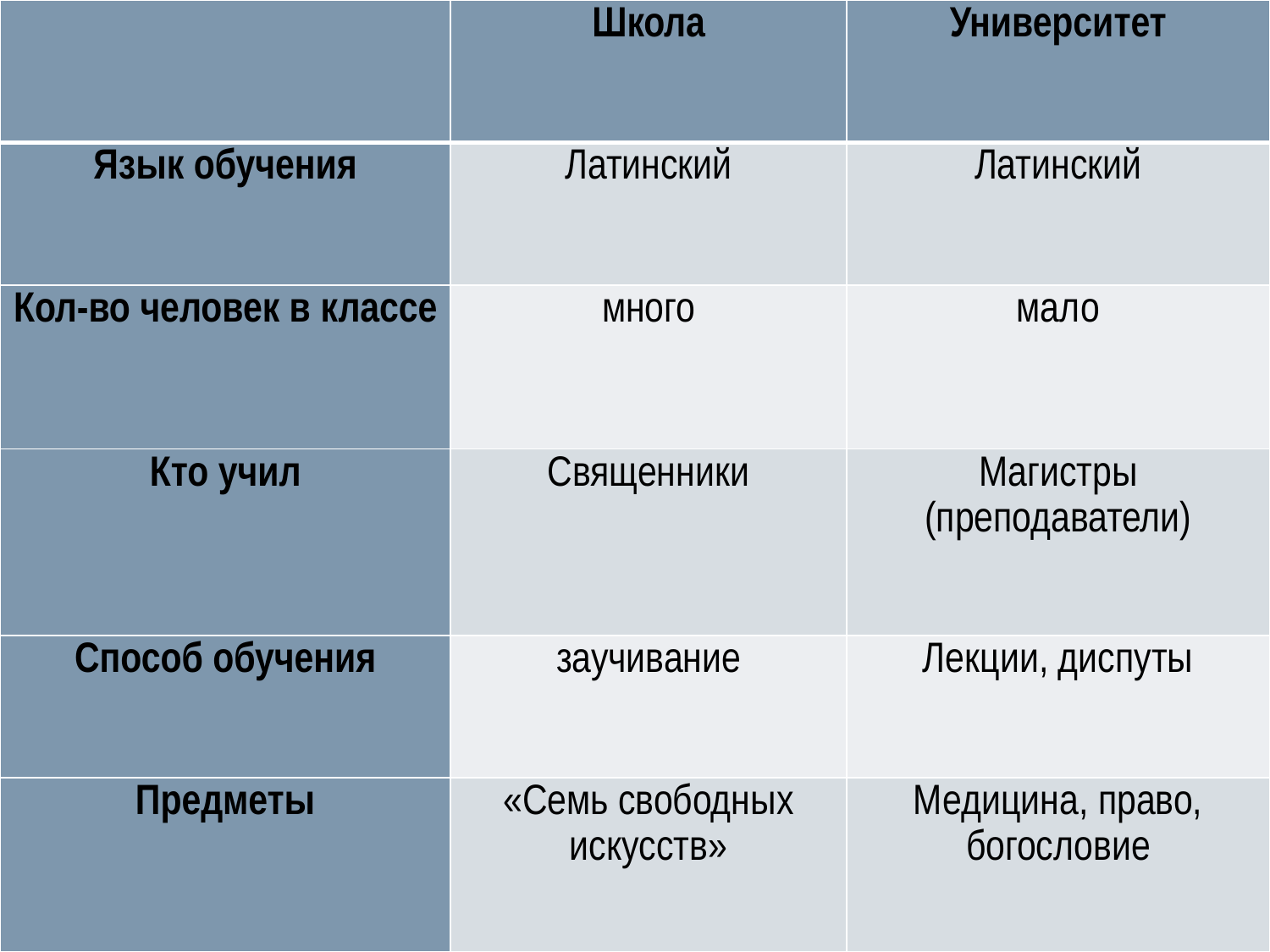

|  | Школа | Университет |
| --- | --- | --- |
| Язык обучения | Латинский | Латинский |
| Кол-во человек в классе | много | мало |
| Кто учил | Священники | Магистры (преподаватели) |
| Способ обучения | заучивание | Лекции, диспуты |
| Предметы | «Семь свободных искусств» | Медицина, право, богословие |